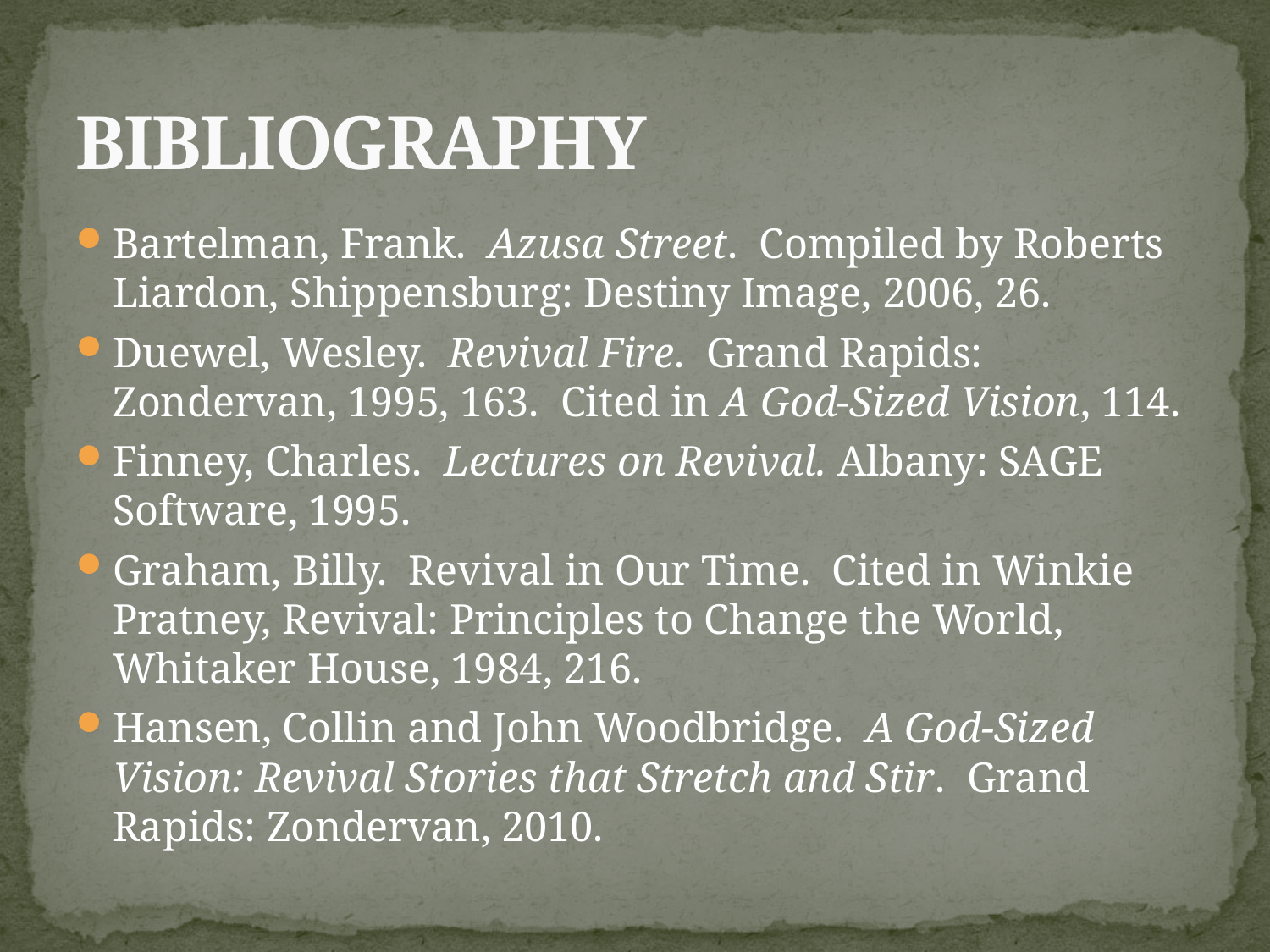

# Bibliography
Bartelman, Frank.  Azusa Street.  Compiled by Roberts Liardon, Shippensburg: Destiny Image, 2006, 26.
Duewel, Wesley.  Revival Fire.  Grand Rapids: Zondervan, 1995, 163.  Cited in A God-Sized Vision, 114.
Finney, Charles.  Lectures on Revival. Albany: SAGE Software, 1995.
Graham, Billy.  Revival in Our Time.  Cited in Winkie Pratney, Revival: Principles to Change the World, Whitaker House, 1984, 216.
Hansen, Collin and John Woodbridge.  A God-Sized Vision: Revival Stories that Stretch and Stir.  Grand Rapids: Zondervan, 2010.